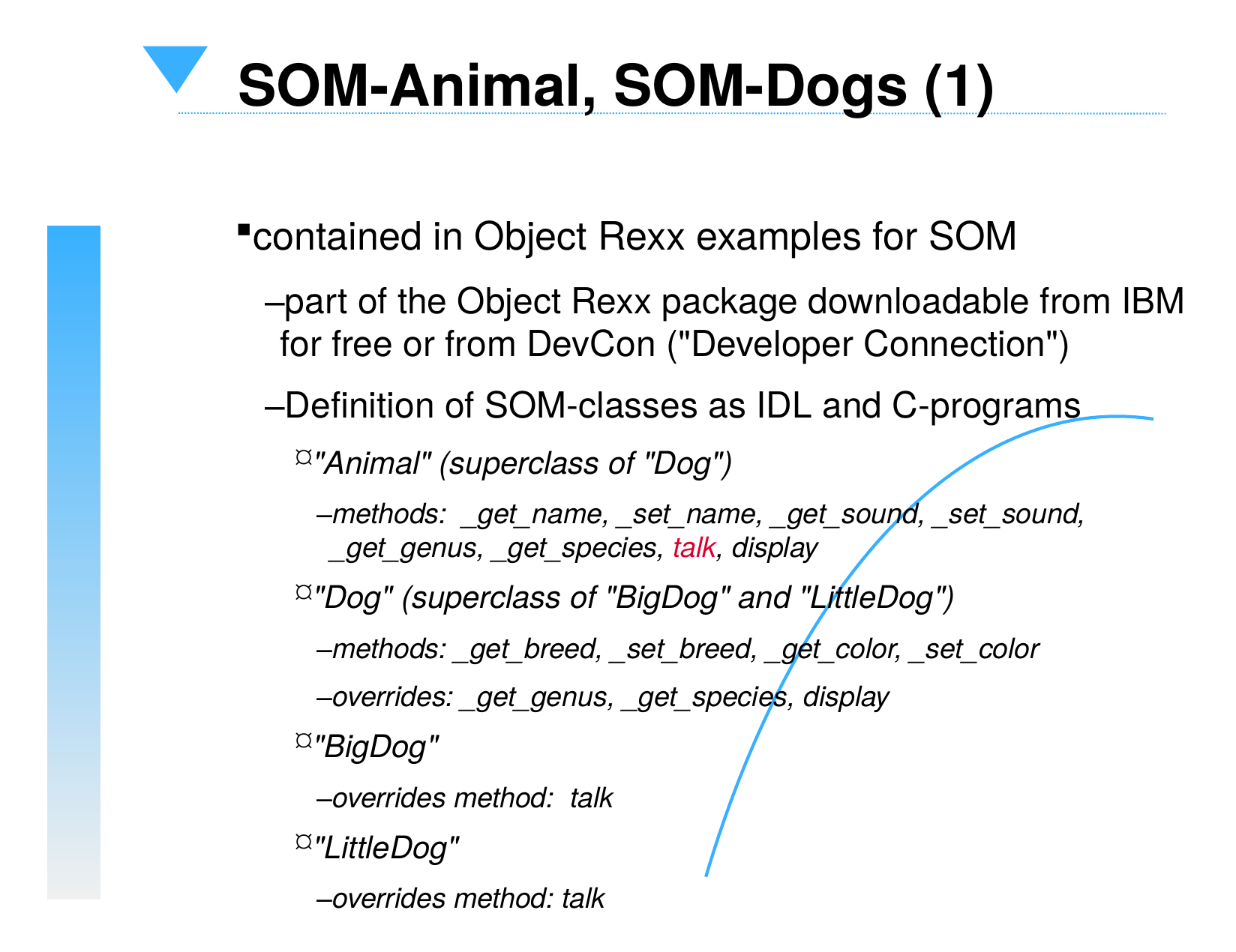

SOM-Animal, SOM-Dogs (1)

contained in Object Rexx examples for SOM
part of the Object Rexx package downloadable from IBM for free or from DevCon ("Developer Connection")
Definition of SOM-classes as IDL and C-programs
"Animal" (superclass of "Dog")
methods:  _get_name, _set_name, _get_sound, _set_sound, _get_genus, _get_species, talk, display
"Dog" (superclass of "BigDog" and "LittleDog")
methods: _get_breed, _set_breed, _get_color, _set_color
overrides: _get_genus, _get_species, display
"BigDog"
overrides method:  talk
"LittleDog"
overrides method: talk